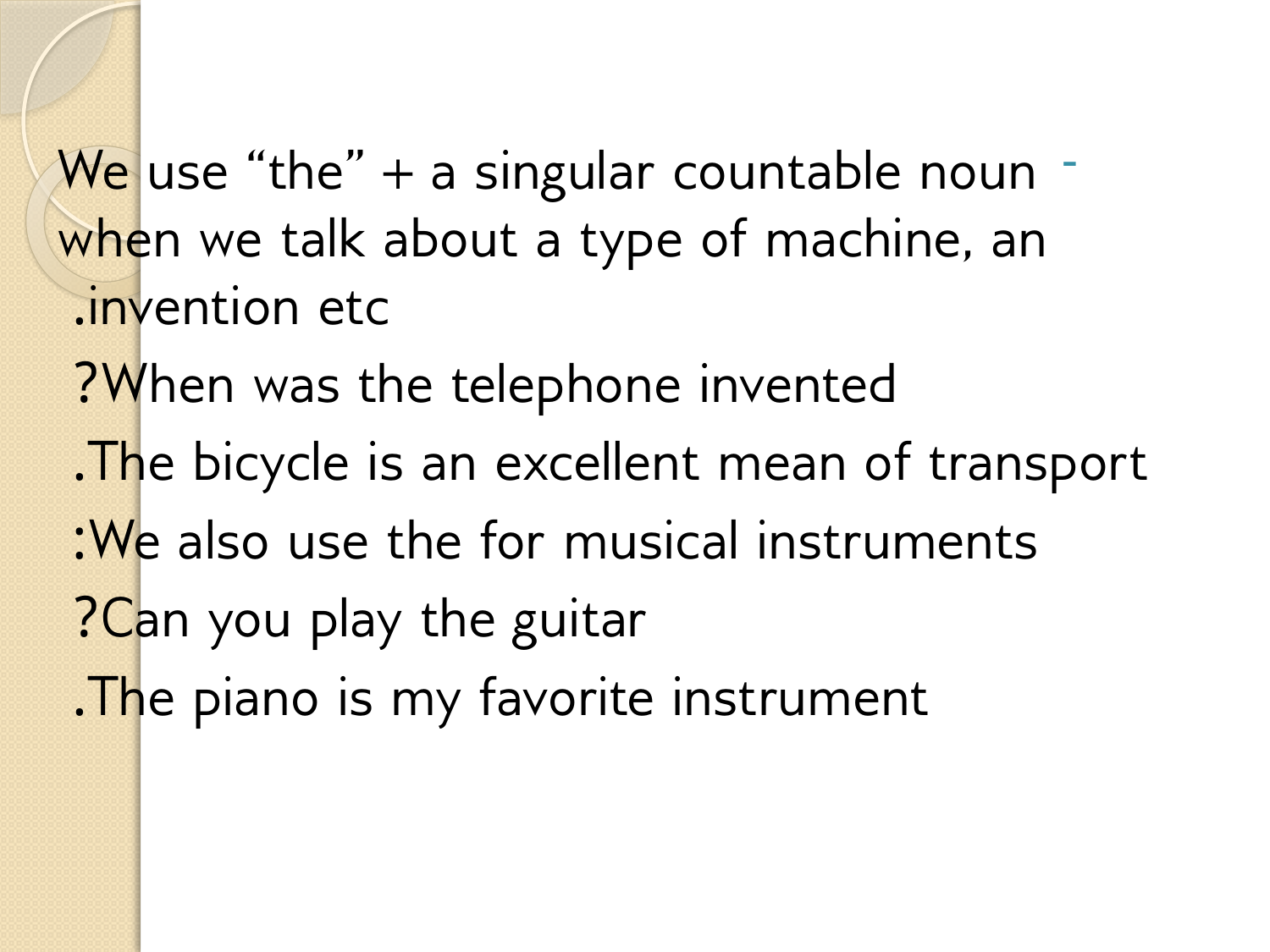

We use “the” + a singular countable noun when we talk about a type of machine, an invention etc.
When was the telephone invented?
The bicycle is an excellent mean of transport.
We also use the for musical instruments:
Can you play the guitar?
The piano is my favorite instrument.